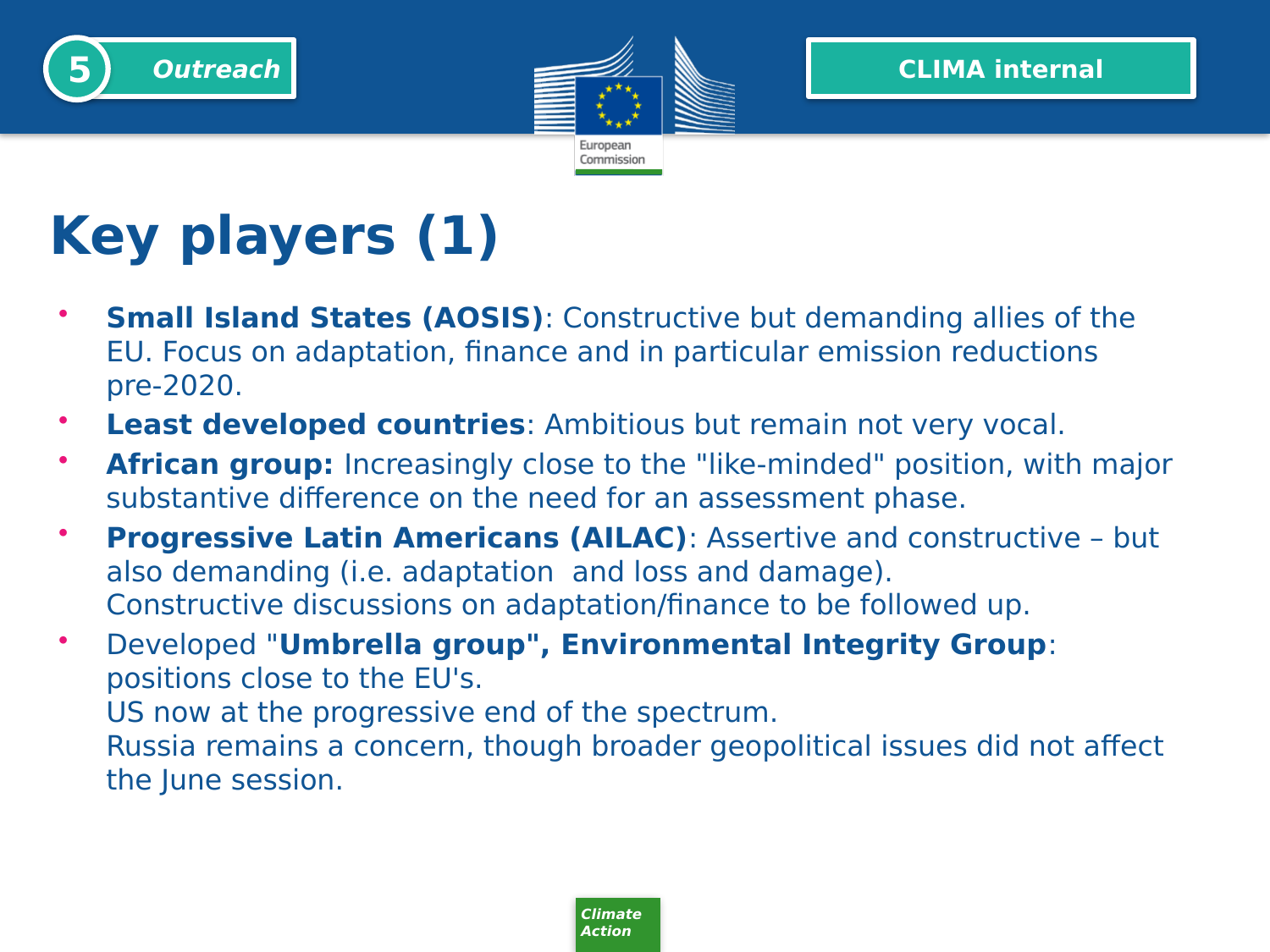

5
Outreach
CLIMA internal
# Key players (1)
Small Island States (AOSIS): Constructive but demanding allies of the EU. Focus on adaptation, finance and in particular emission reductions
pre-2020.
Least developed countries: Ambitious but remain not very vocal.
African group: Increasingly close to the "like-minded" position, with major substantive difference on the need for an assessment phase.
Progressive Latin Americans (AILAC): Assertive and constructive – but also demanding (i.e. adaptation  and loss and damage).
Constructive discussions on adaptation/finance to be followed up.
Developed "Umbrella group", Environmental Integrity Group: positions close to the EU's.
US now at the progressive end of the spectrum.
Russia remains a concern, though broader geopolitical issues did not affect the June session.